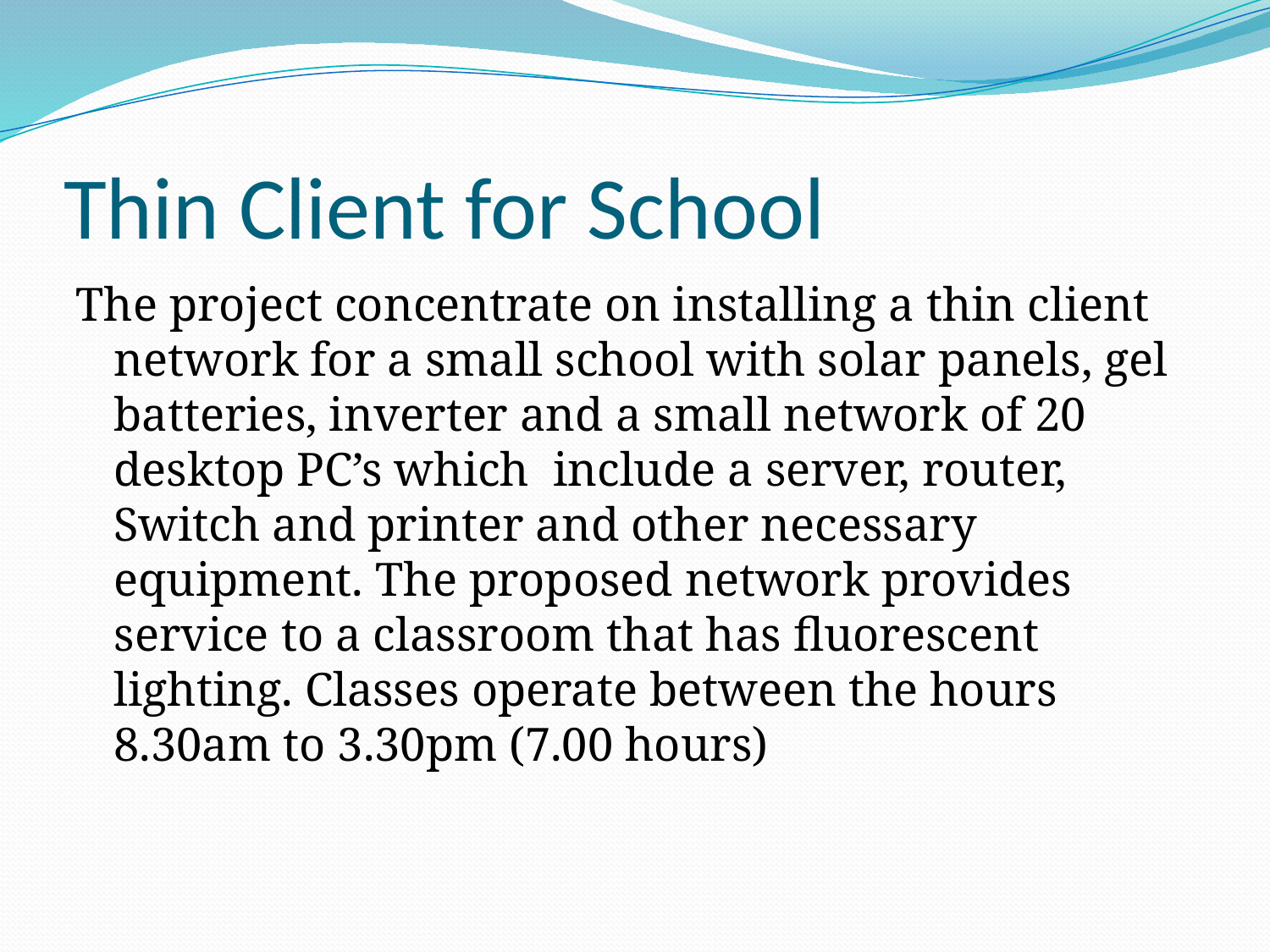

# Thin Client for School
The project concentrate on installing a thin client network for a small school with solar panels, gel batteries, inverter and a small network of 20 desktop PC’s which  include a server, router, Switch and printer and other necessary equipment. The proposed network provides service to a classroom that has fluorescent lighting. Classes operate between the hours 8.30am to 3.30pm (7.00 hours)